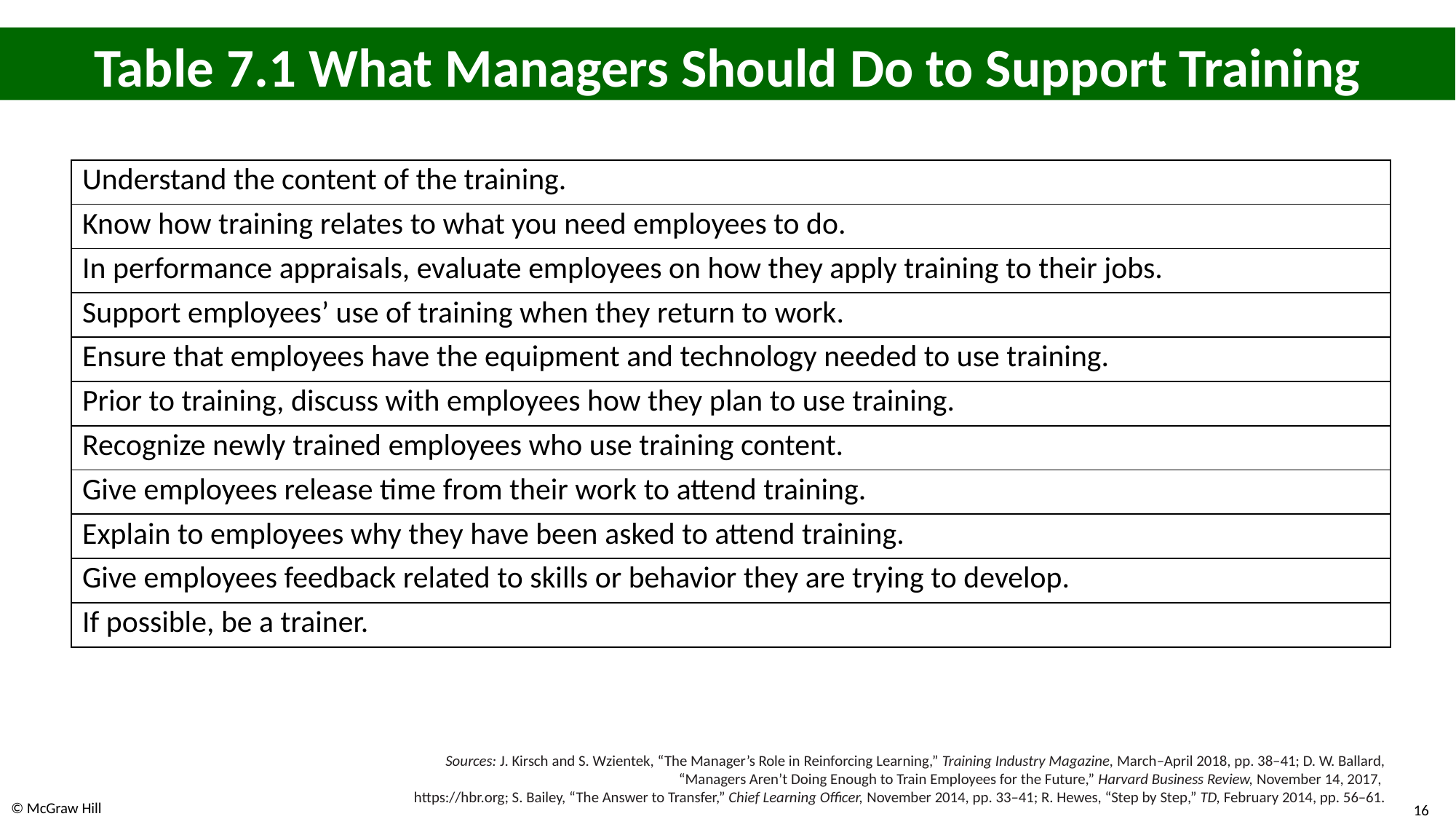

# Table 7.1 What Managers Should Do to Support Training
| Understand the content of the training. |
| --- |
| Know how training relates to what you need employees to do. |
| In performance appraisals, evaluate employees on how they apply training to their jobs. |
| Support employees’ use of training when they return to work. |
| Ensure that employees have the equipment and technology needed to use training. |
| Prior to training, discuss with employees how they plan to use training. |
| Recognize newly trained employees who use training content. |
| Give employees release time from their work to attend training. |
| Explain to employees why they have been asked to attend training. |
| Give employees feedback related to skills or behavior they are trying to develop. |
| If possible, be a trainer. |
Sources: J. Kirsch and S. Wzientek, “The Manager’s Role in Reinforcing Learning,” Training Industry Magazine, March–April 2018, pp. 38–41; D. W. Ballard,
 “Managers Aren’t Doing Enough to Train Employees for the Future,” Harvard Business Review, November 14, 2017,
 https://hbr.org; S. Bailey, “The Answer to Transfer,” Chief Learning Officer, November 2014, pp. 33–41; R. Hewes, “Step by Step,” TD, February 2014, pp. 56–61.